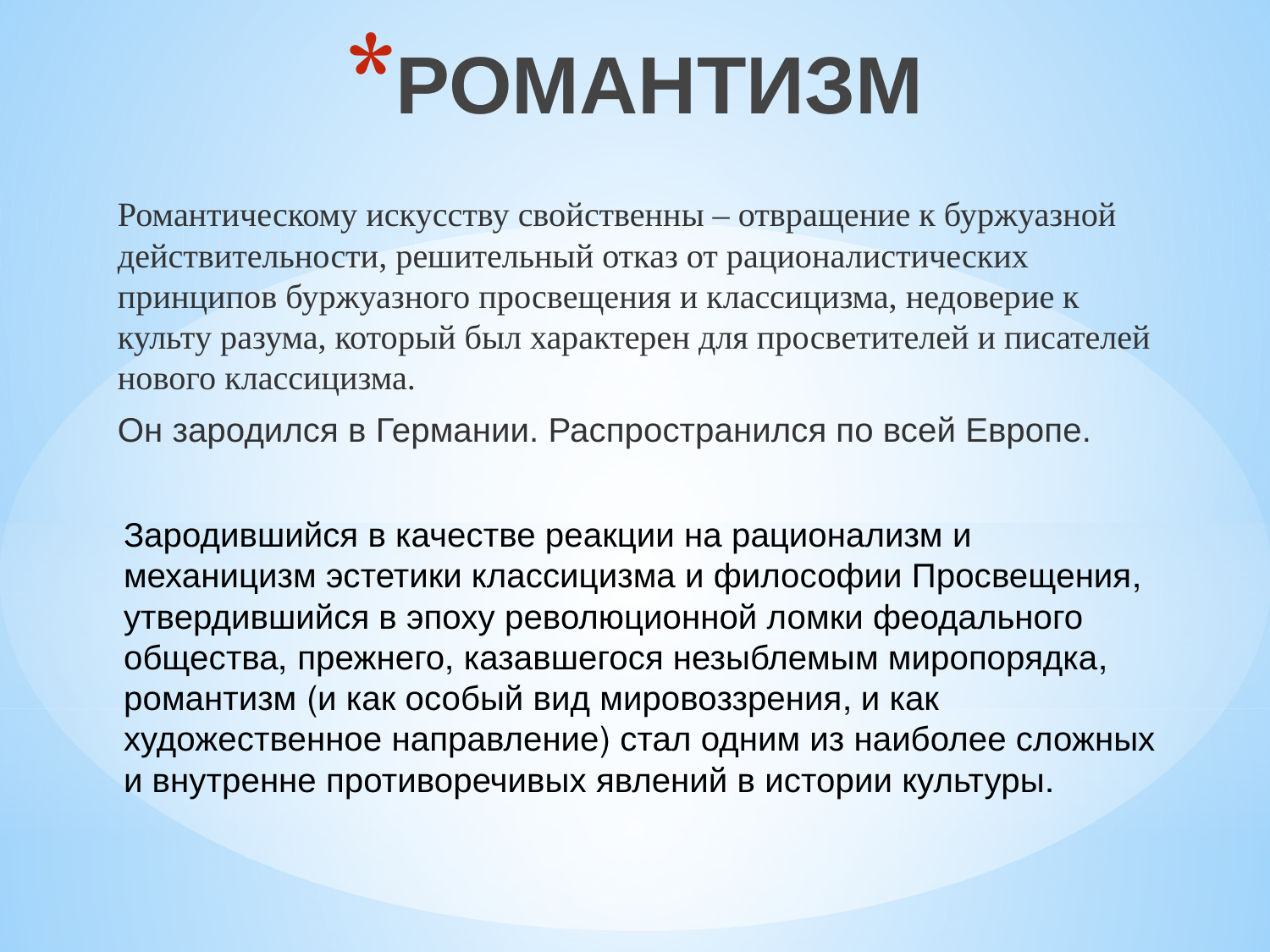

# РОМАНТИЗМ
Романтическому искусству свойственны – отвращение к буржуазной действительности, решительный отказ от рационалистических принципов буржуазного просвещения и классицизма, недоверие к культу разума, который был характерен для просветителей и писателей нового классицизма.
Он зародился в Германии. Распространился по всей Европе.

Зародившийся в качестве реакции на рационализм и механицизм эстетики классицизма и философии Просвещения, утвердившийся в эпоху революционной ломки феодального общества, прежнего, казавшегося незыблемым миропорядка, романтизм (и как особый вид мировоззрения, и как художественное направление) стал одним из наиболее сложных и внутренне противоречивых явлений в истории культуры.